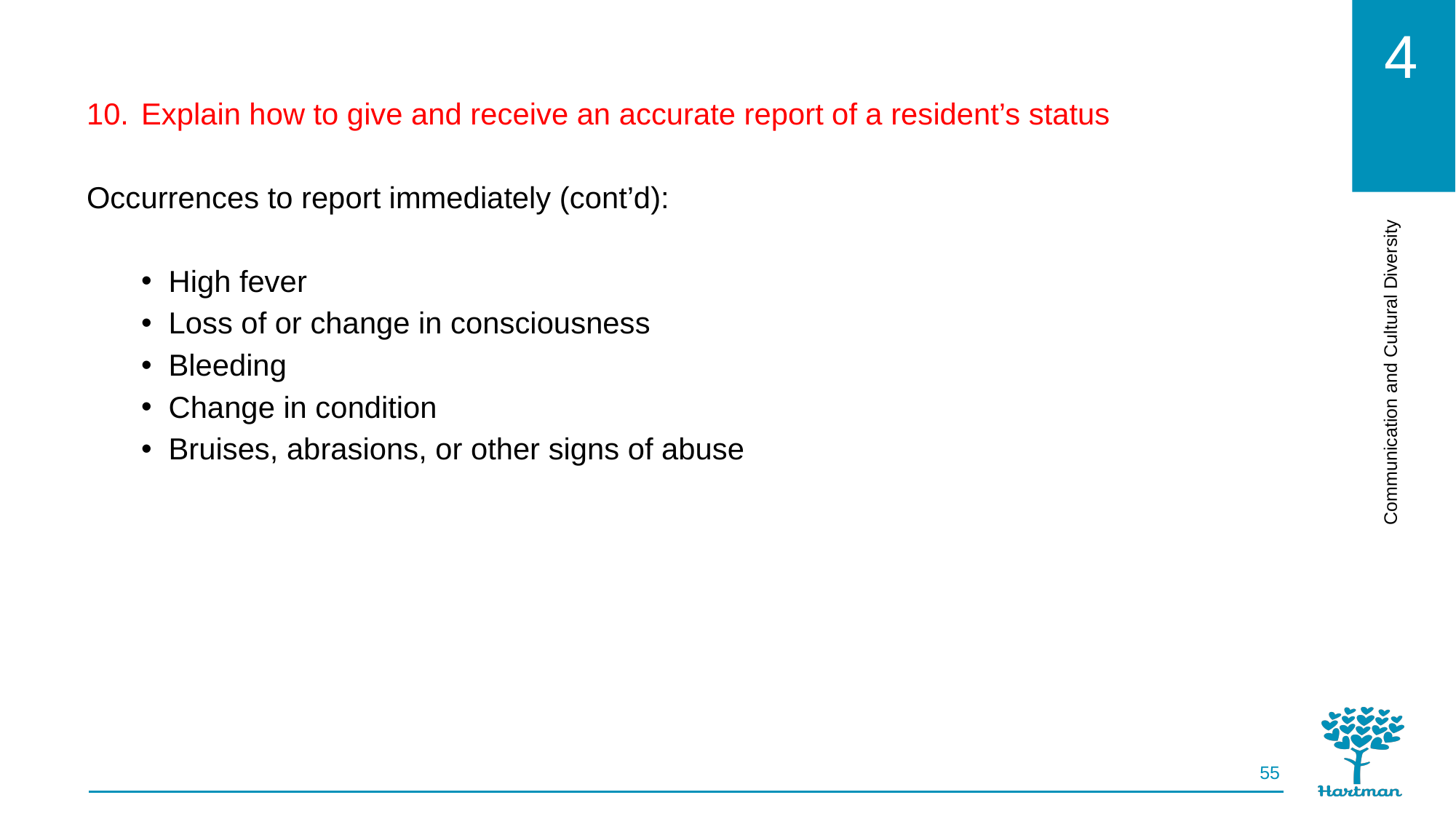

Explain how to give and receive an accurate report of a resident’s status

Occurrences to report immediately (cont’d):

High fever
Loss of or change in consciousness
Bleeding
Change in condition
Bruises, abrasions, or other signs of abuse
55